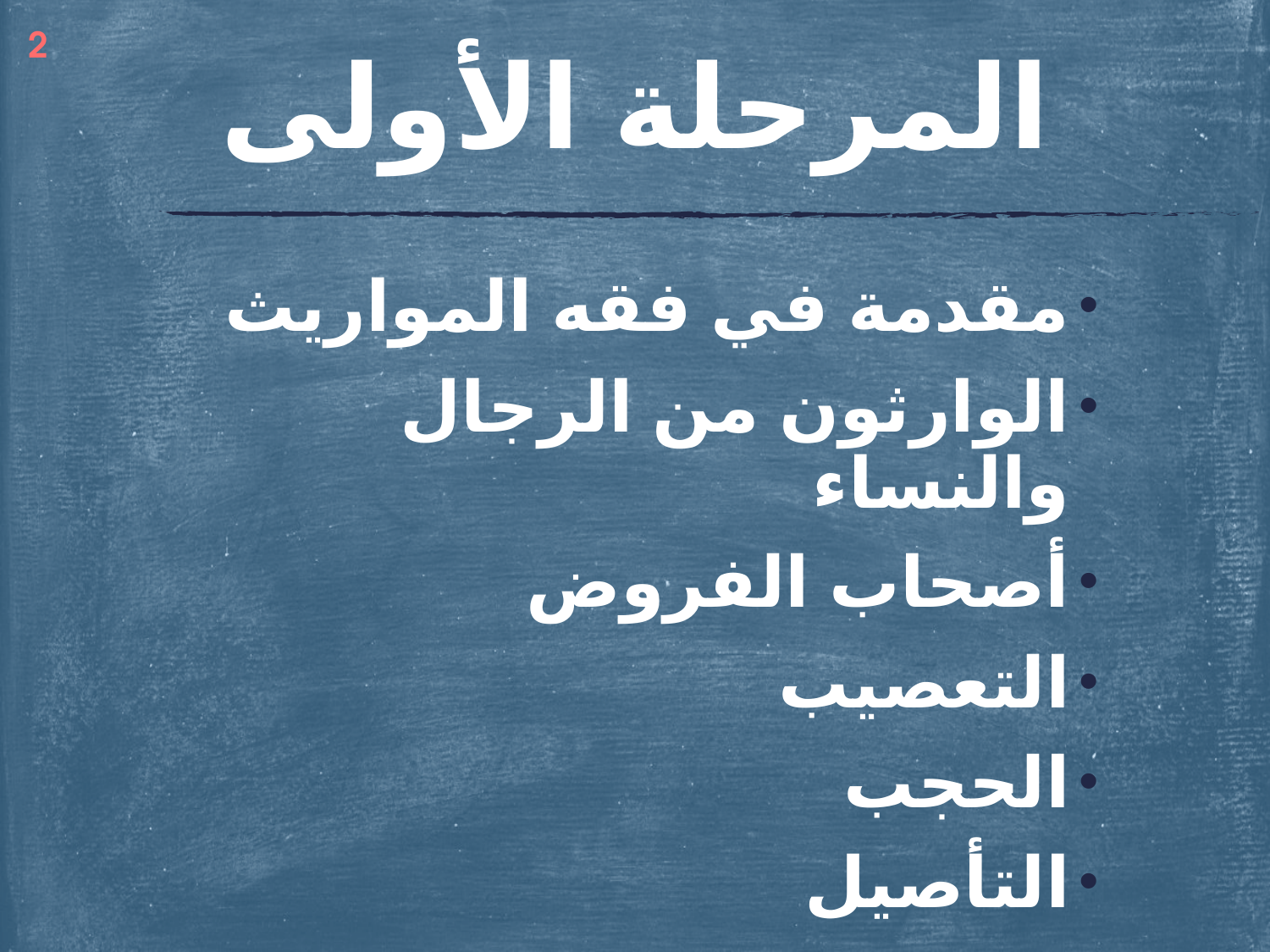

2
# المرحلة الأولى
مقدمة في فقه المواريث
الوارثون من الرجال والنساء
أصحاب الفروض
التعصيب
الحجب
التأصيل